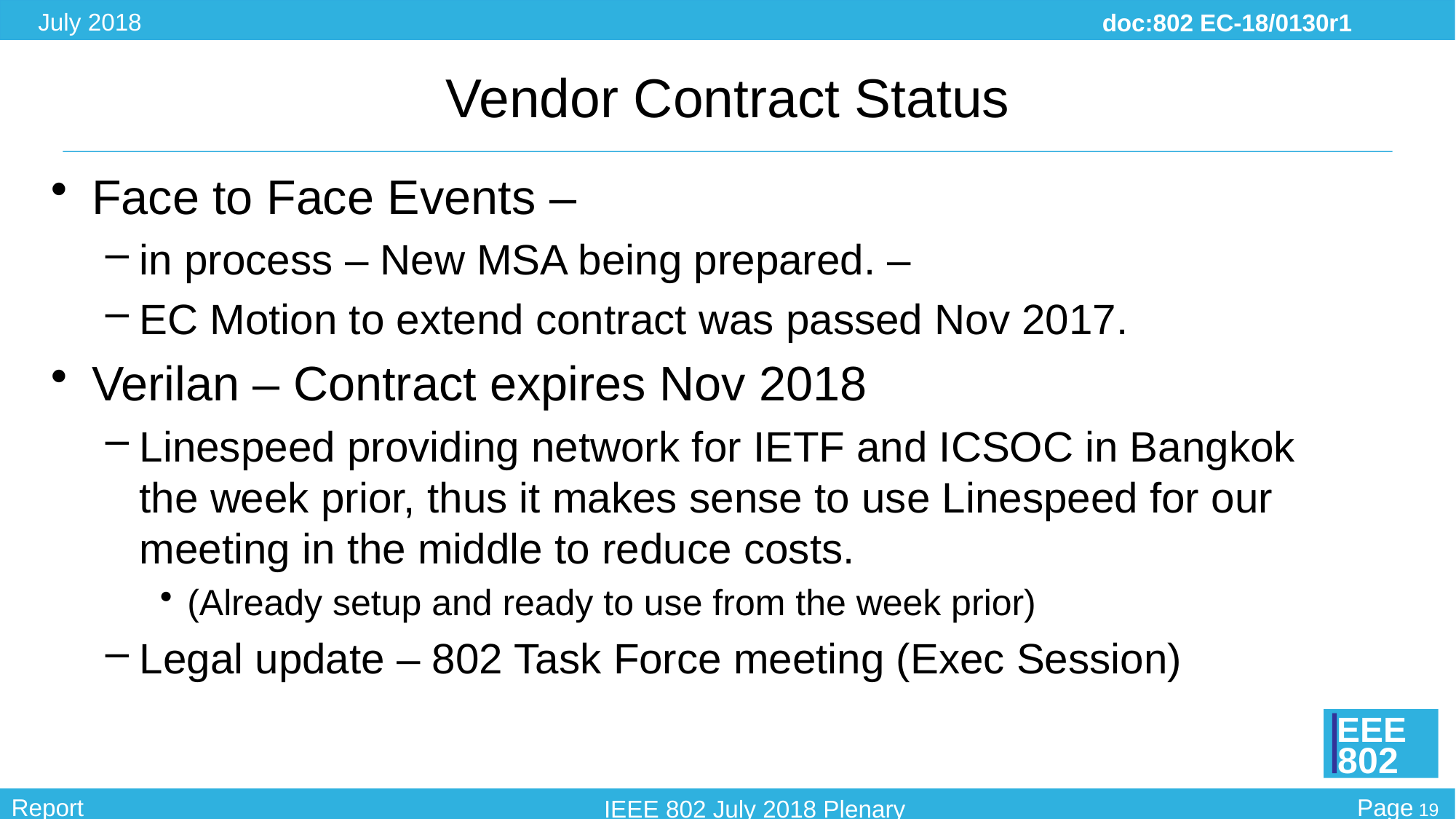

# Vendor Contract Status
Face to Face Events –
in process – New MSA being prepared. –
EC Motion to extend contract was passed Nov 2017.
Verilan – Contract expires Nov 2018
Linespeed providing network for IETF and ICSOC in Bangkok the week prior, thus it makes sense to use Linespeed for our meeting in the middle to reduce costs.
(Already setup and ready to use from the week prior)
Legal update – 802 Task Force meeting (Exec Session)